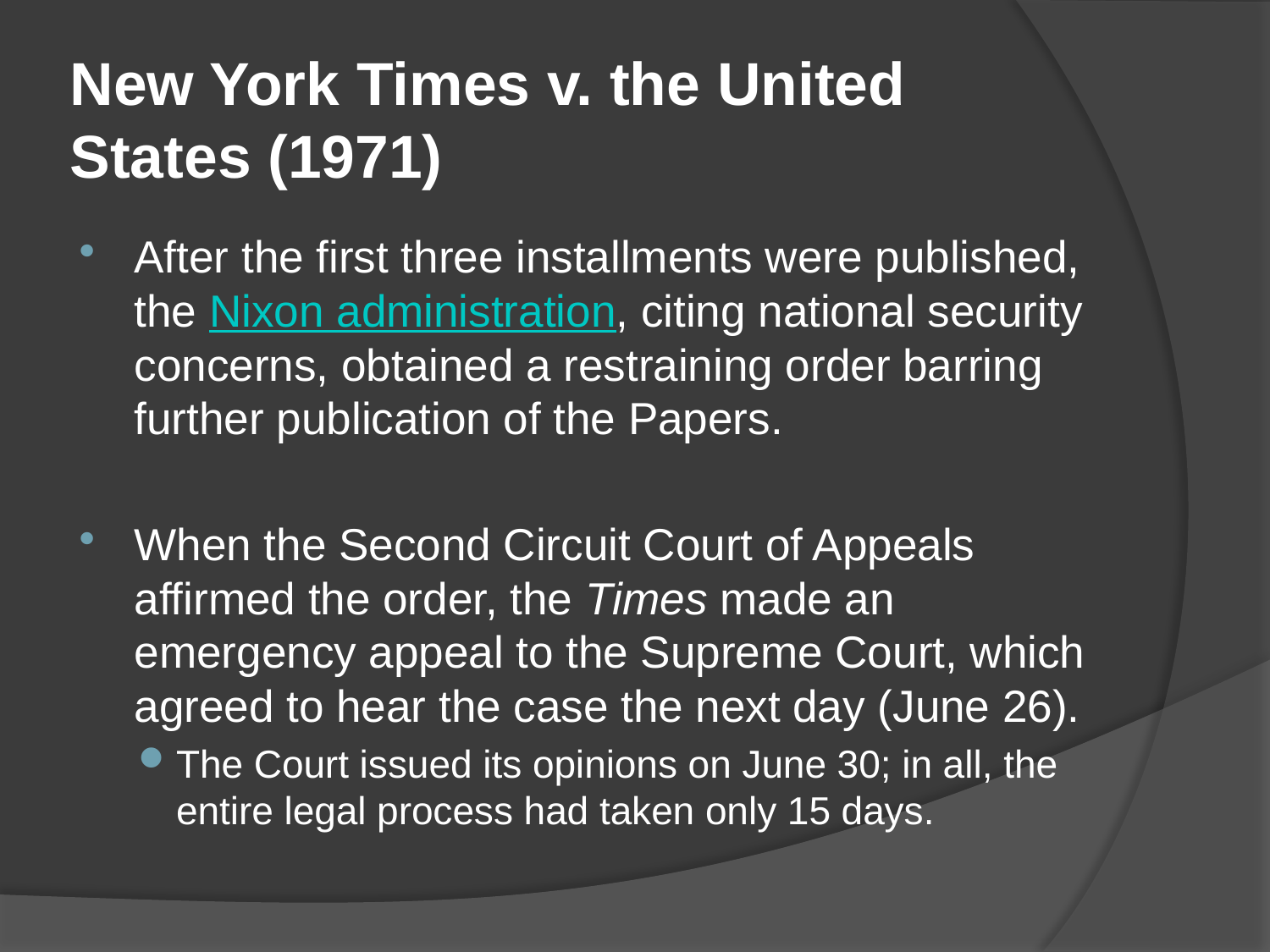

# New York Times v. the United States (1971)
After the first three installments were published, the Nixon administration, citing national security concerns, obtained a restraining order barring further publication of the Papers.

When the Second Circuit Court of Appeals affirmed the order, the Times made an emergency appeal to the Supreme Court, which agreed to hear the case the next day (June 26).
The Court issued its opinions on June 30; in all, the entire legal process had taken only 15 days.